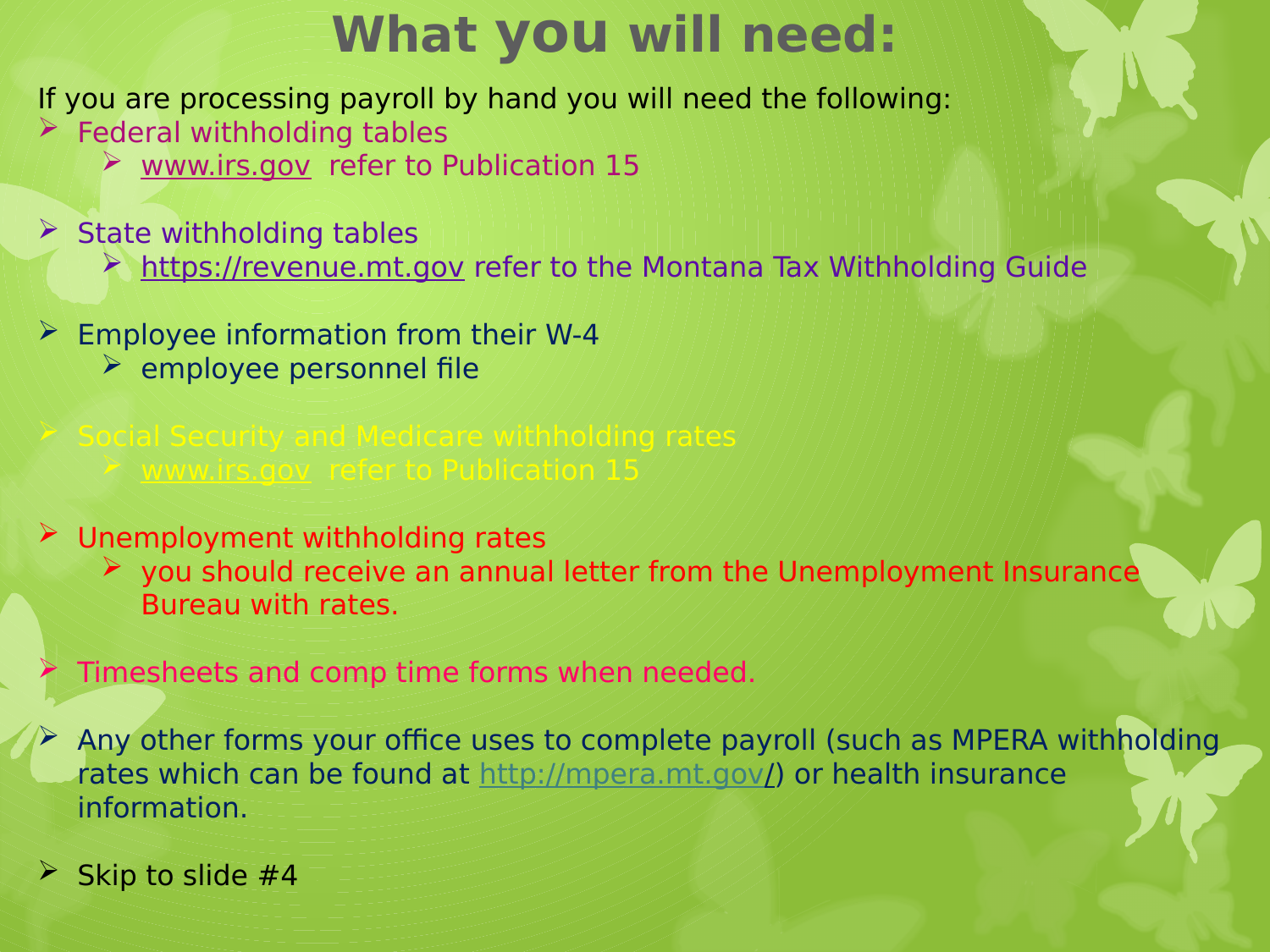

What you will need:
If you are processing payroll by hand you will need the following:
Federal withholding tables
www.irs.gov  refer to Publication 15

State withholding tables
https://revenue.mt.gov refer to the Montana Tax Withholding Guide

Employee information from their W-4
employee personnel file

Social Security and Medicare withholding rates
www.irs.gov  refer to Publication 15

Unemployment withholding rates
you should receive an annual letter from the Unemployment Insurance Bureau with rates.

Timesheets and comp time forms when needed.

Any other forms your office uses to complete payroll (such as MPERA withholding rates which can be found at http://mpera.mt.gov/) or health insurance information.

Skip to slide #4